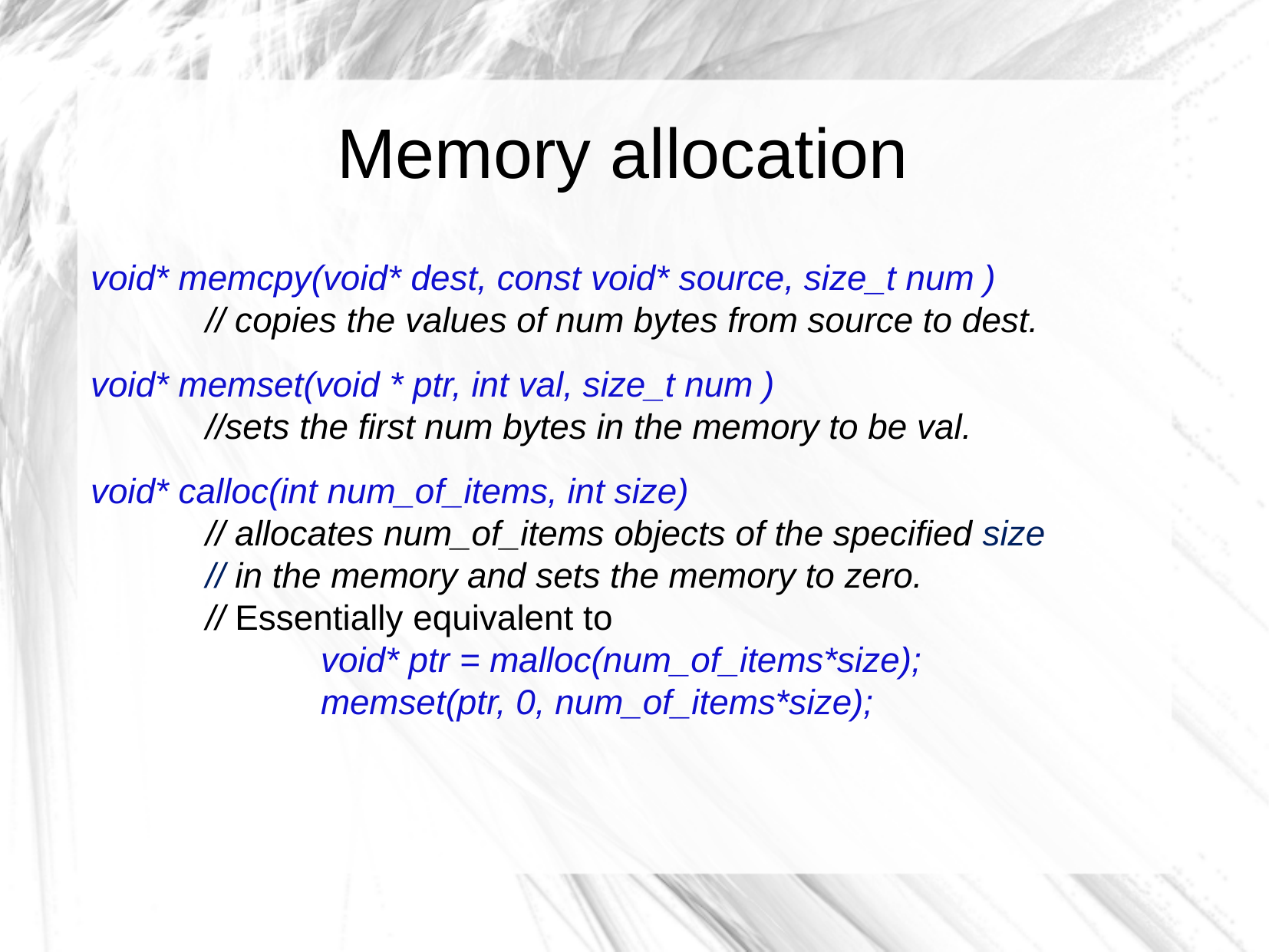

Memory allocation
void* memcpy(void* dest, const void* source, size_t num )
	// copies the values of num bytes from source to dest.
void* memset(void * ptr, int val, size_t num )
	//sets the first num bytes in the memory to be val.
void* calloc(int num_of_items, int size)
	// allocates num_of_items objects of the specified size
	// in the memory and sets the memory to zero.
	// Essentially equivalent to
		void* ptr = malloc(num_of_items*size);
		memset(ptr, 0, num_of_items*size);